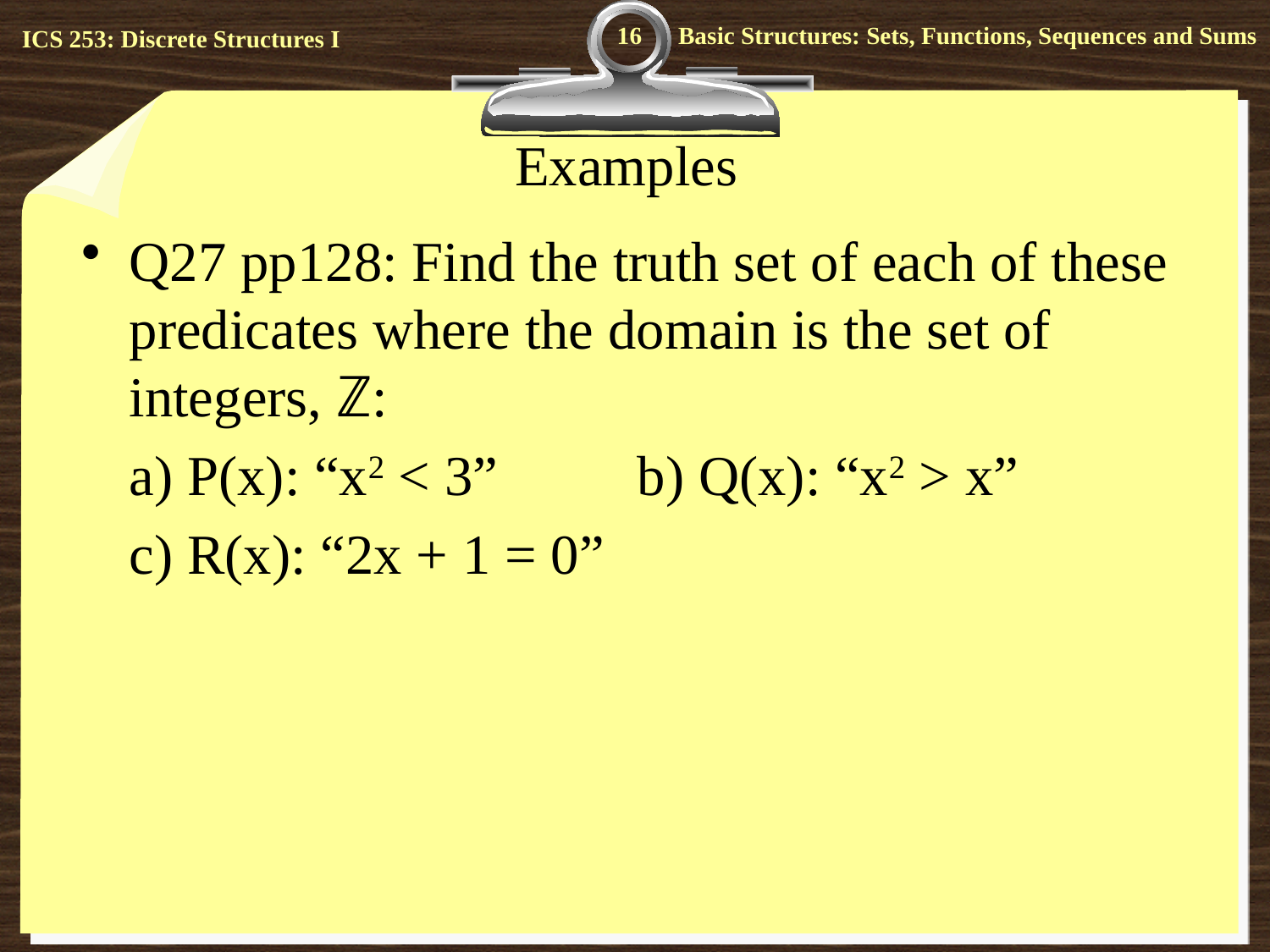

16
# Examples
Q27 pp128: Find the truth set of each of these predicates where the domain is the set of integers, ℤ:
	a) P(x): “x2 < 3” 	b) Q(x): “x2 > x”
	c) R(x): “2x + 1 = 0”